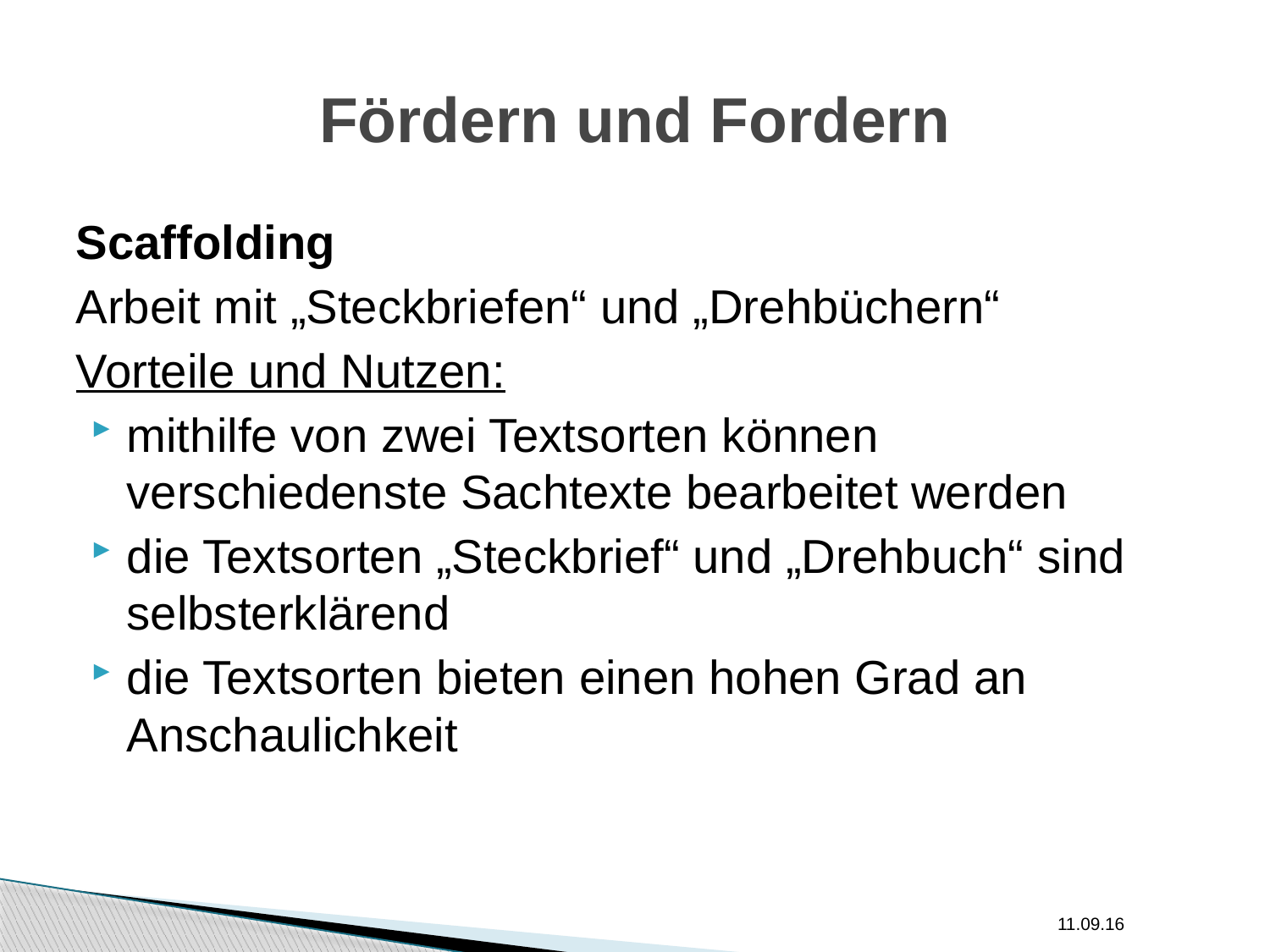

# Fördern und Fordern
Scaffolding
Arbeit mit „Steckbriefen“ und „Drehbüchern“
Vorteile und Nutzen:
mithilfe von zwei Textsorten können verschiedenste Sachtexte bearbeitet werden
die Textsorten „Steckbrief“ und „Drehbuch“ sind selbsterklärend
die Textsorten bieten einen hohen Grad an Anschaulichkeit

11.09.16